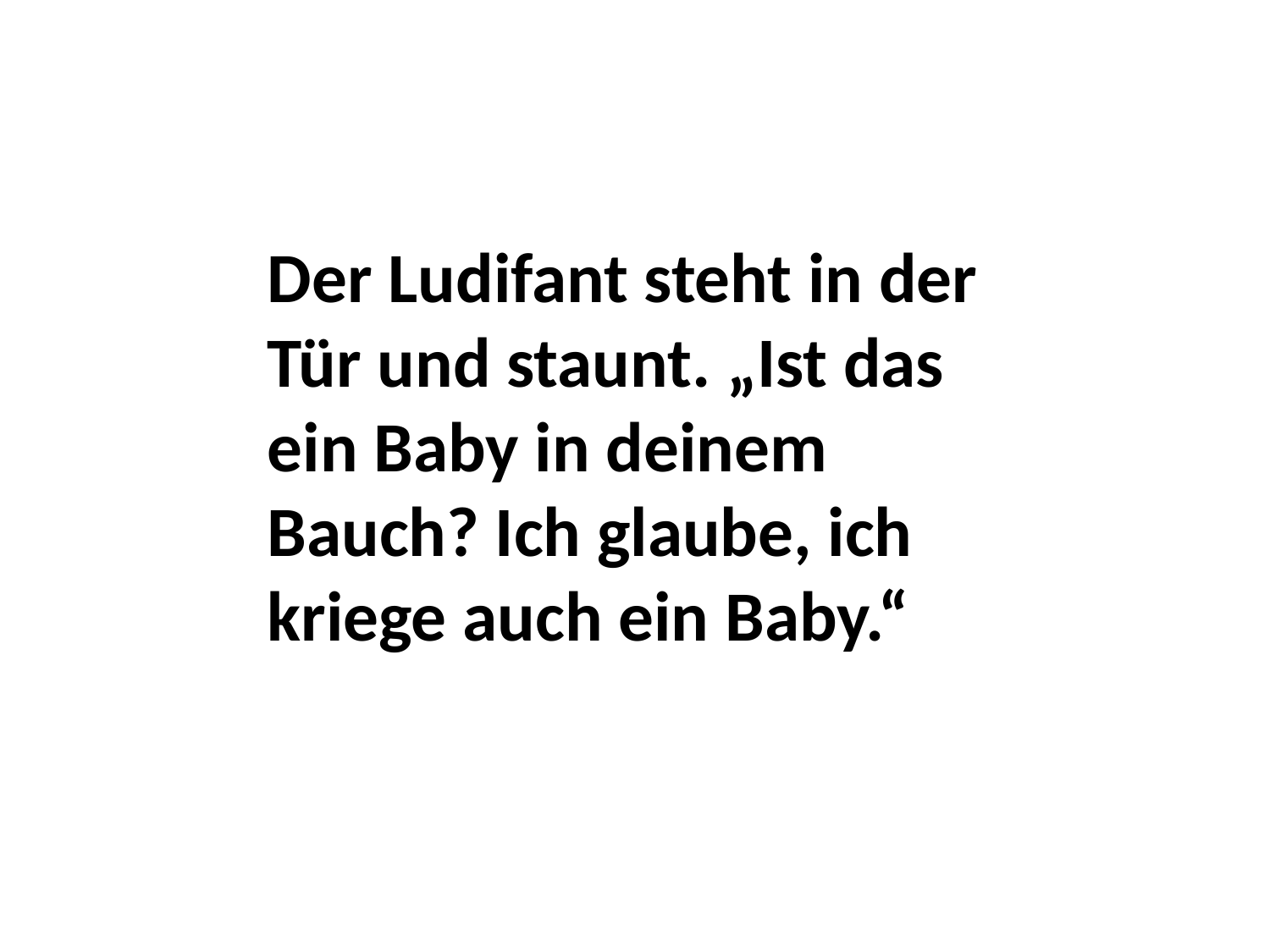

Der Ludifant steht in der Tür und staunt. „Ist das ein Baby in deinem Bauch? Ich glaube, ich kriege auch ein Baby.“